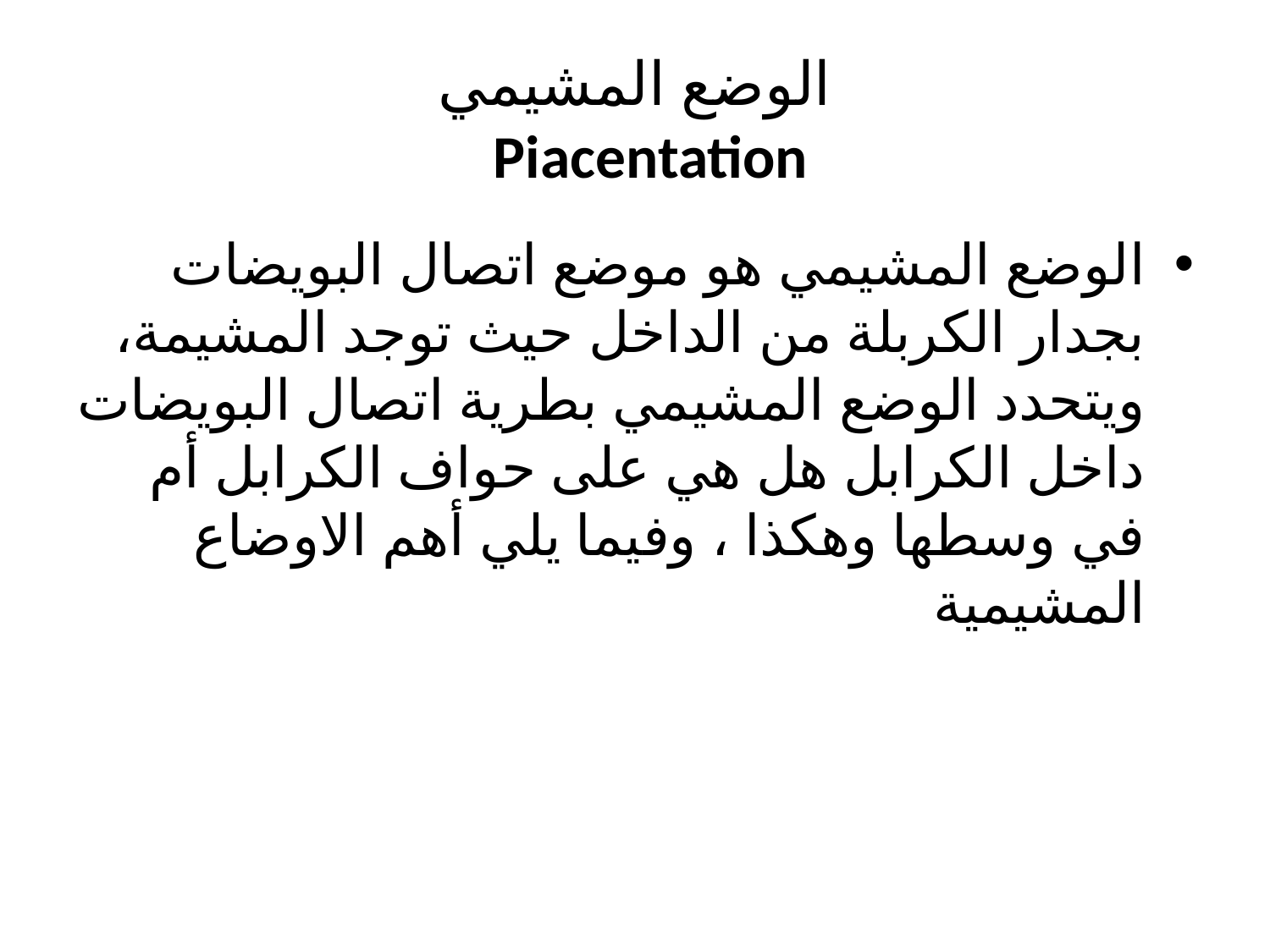

# الوضع المشيمي Piacentation
الوضع المشیمي ھو موضع اتصال البویضات بجدار الكربلة من الداخل حیث توجد المشیمة، ویتحدد الوضع المشیمي بطریة اتصال البویضات داخل الكرابل ھل ھي على حواف الكرابل أم في وسطھا وھكذا ، وفیما یلي أھم الاوضاع المشيمية